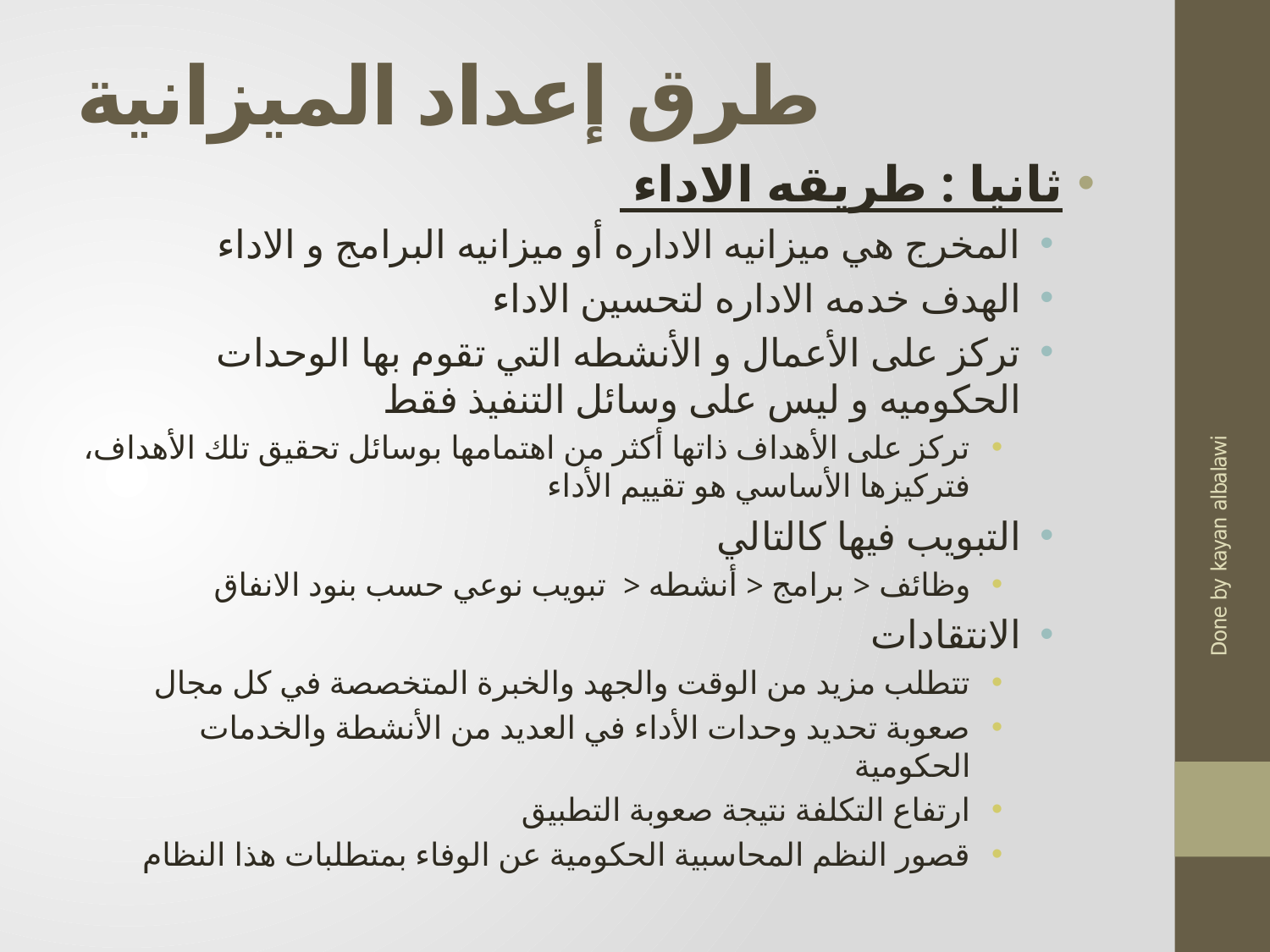

# طرق إعداد الميزانية
ثانيا : طريقه الاداء
المخرج هي ميزانيه الاداره أو ميزانيه البرامج و الاداء
الهدف خدمه الاداره لتحسين الاداء
تركز على الأعمال و الأنشطه التي تقوم بها الوحدات الحكوميه و ليس على وسائل التنفيذ فقط
تركز على الأهداف ذاتها أكثر من اهتمامها بوسائل تحقيق تلك الأهداف، فتركيزها الأساسي هو تقييم الأداء
التبويب فيها كالتالي
وظائف < برامج < أنشطه <  تبويب نوعي حسب بنود الانفاق
الانتقادات
تتطلب مزيد من الوقت والجهد والخبرة المتخصصة في كل مجال
صعوبة تحديد وحدات الأداء في العديد من الأنشطة والخدمات الحكومية
ارتفاع التكلفة نتيجة صعوبة التطبيق
قصور النظم المحاسبية الحكومية عن الوفاء بمتطلبات هذا النظام

Done by kayan albalawi